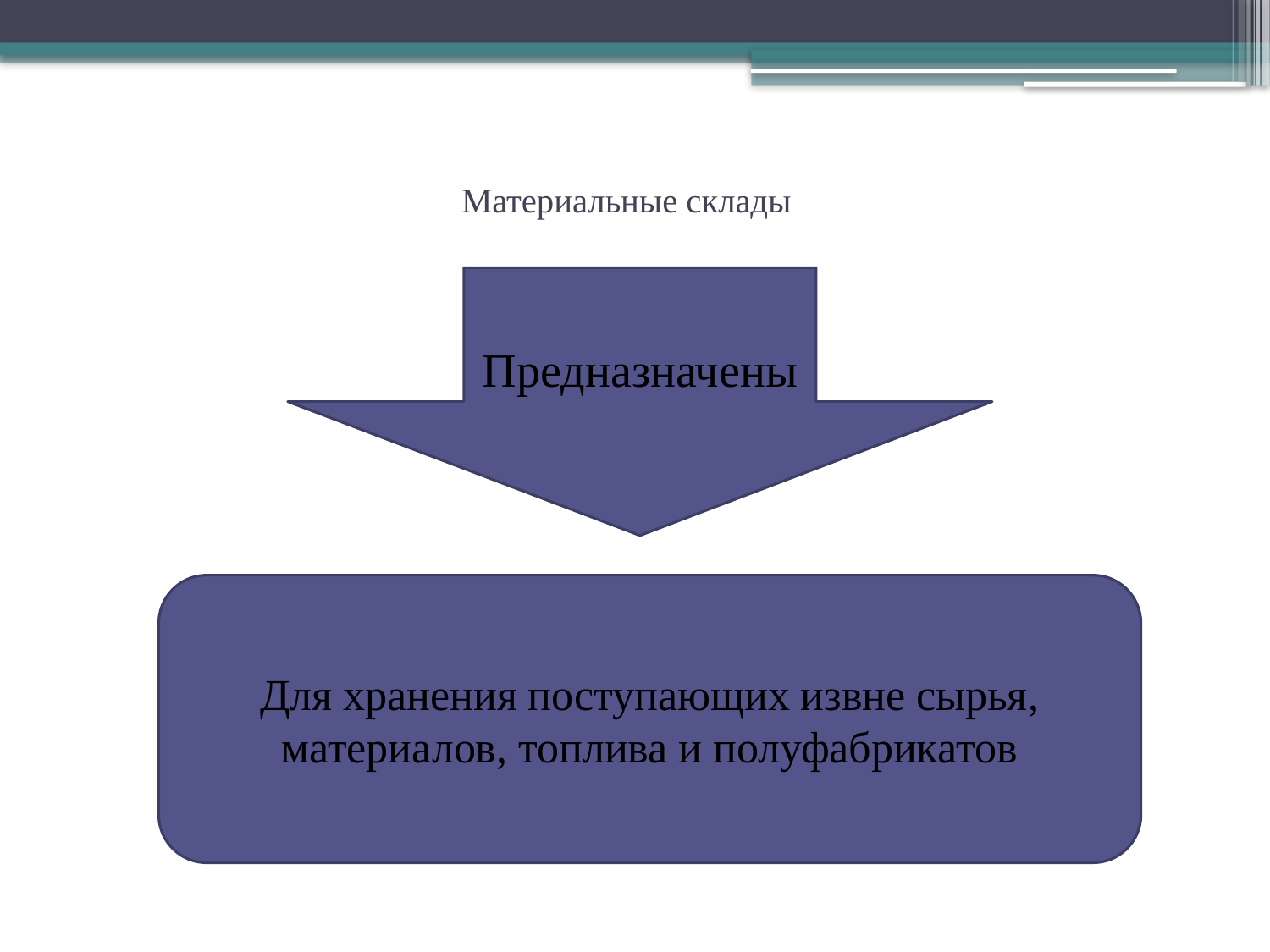

# Материальные склады
Предназначены
Для хранения поступающих извне сырья, материалов, топлива и полуфабрикатов